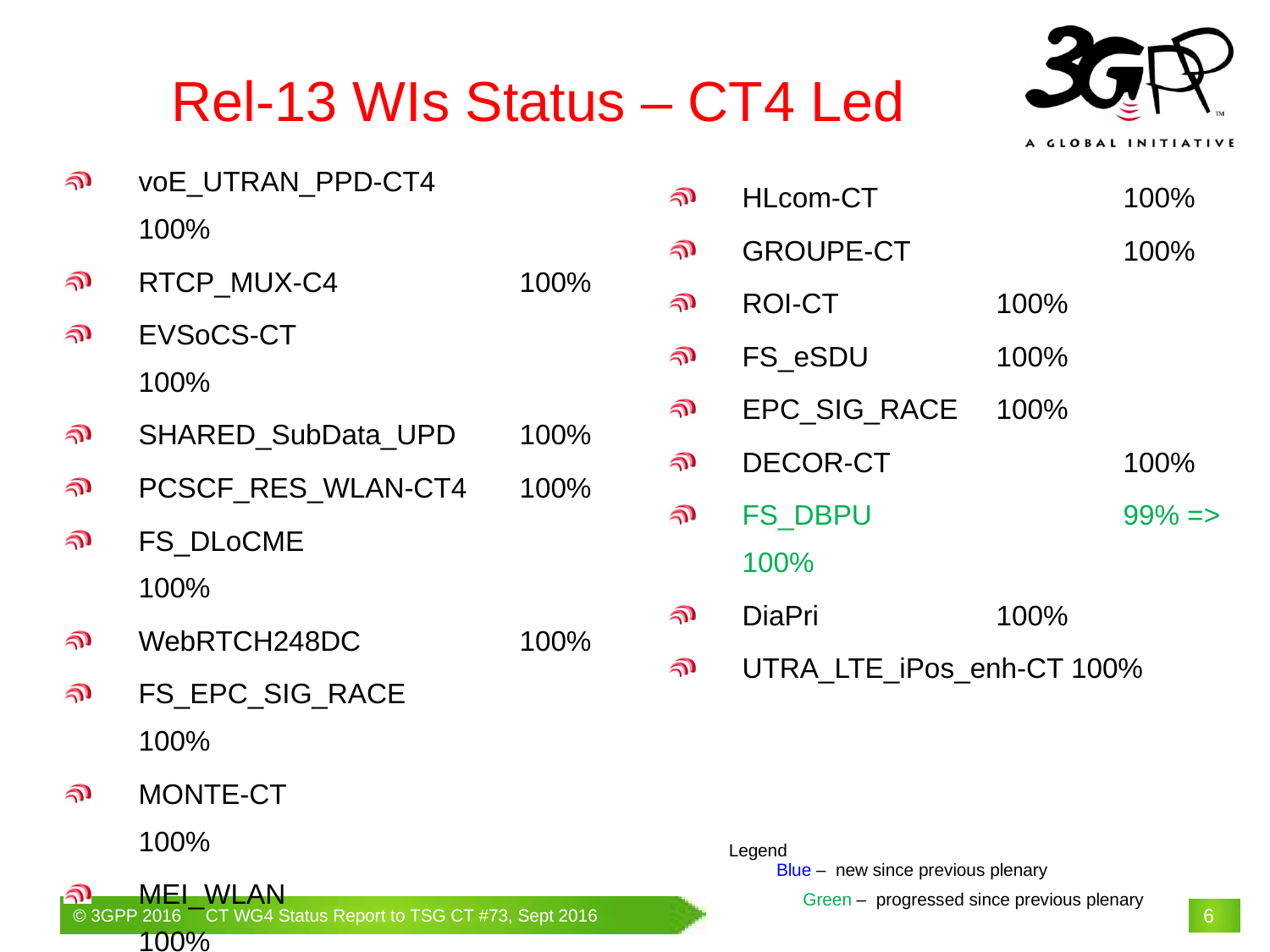

Rel-13 WIs Status – CT4 Led
voE_UTRAN_PPD-CT4		100%
RTCP_MUX-C4		100%
EVSoCS-CT			100%
SHARED_SubData_UPD	100%
PCSCF_RES_WLAN-CT4	100%
FS_DLoCME			100%
WebRTCH248DC		100%
FS_EPC_SIG_RACE		100%
MONTE-CT			100%
MEI_WLAN			100%
FS_SCCAS_RES		100%
SDPCN_IMS			100%

HLcom-CT		100%
GROUPE-CT		100%
ROI-CT		100%
FS_eSDU		100%
EPC_SIG_RACE	100%
DECOR-CT		100%
FS_DBPU		99% => 100%
DiaPri		100%
UTRA_LTE_iPos_enh-CT 100%

Legend
Blue –  new since previous plenary
	Green –  progressed since previous plenary